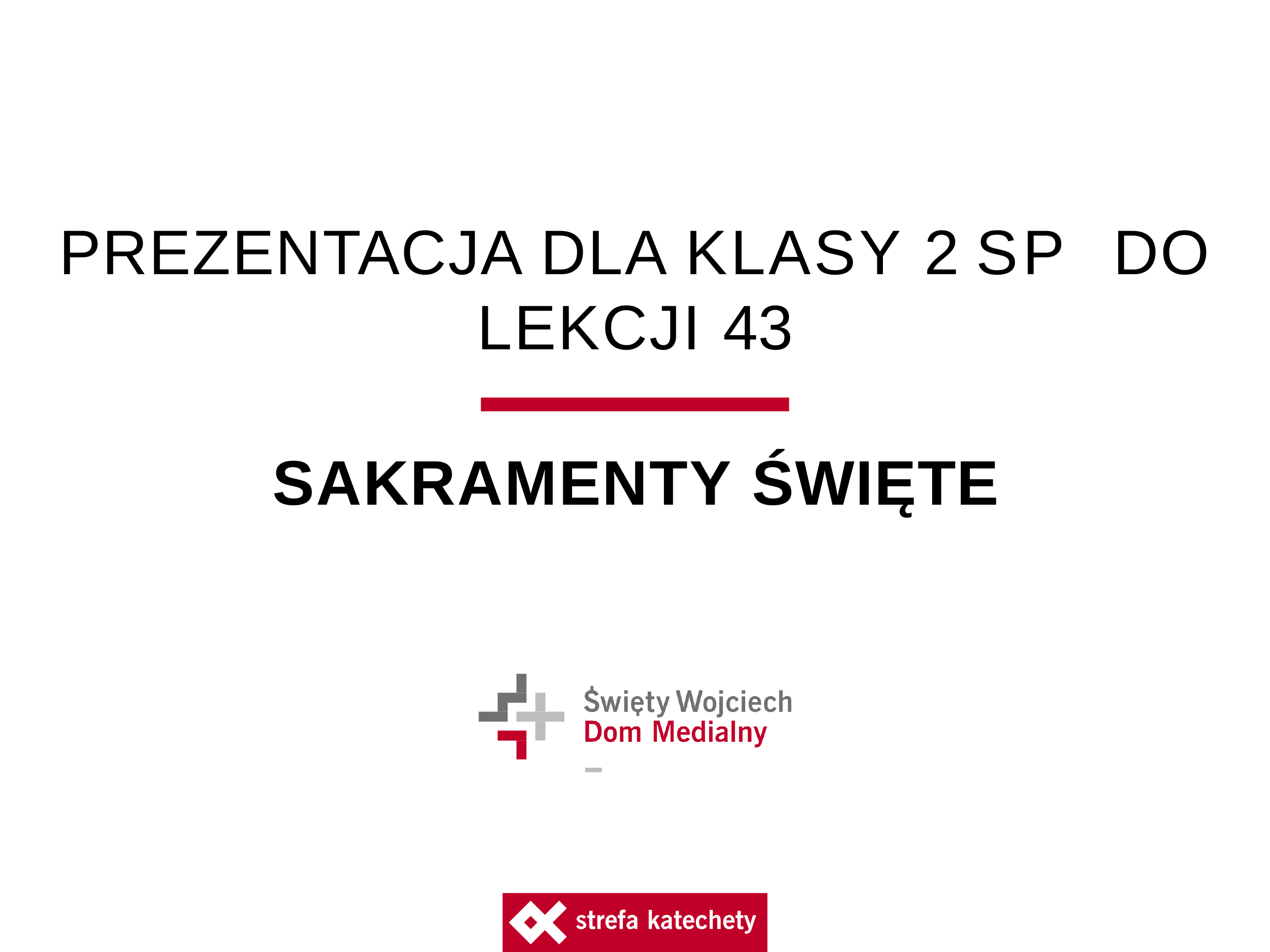

PREZENTACJA DLA KLASY 2 SP  DO LEKCJI 43

SAKRAMENTY ŚWIĘTE